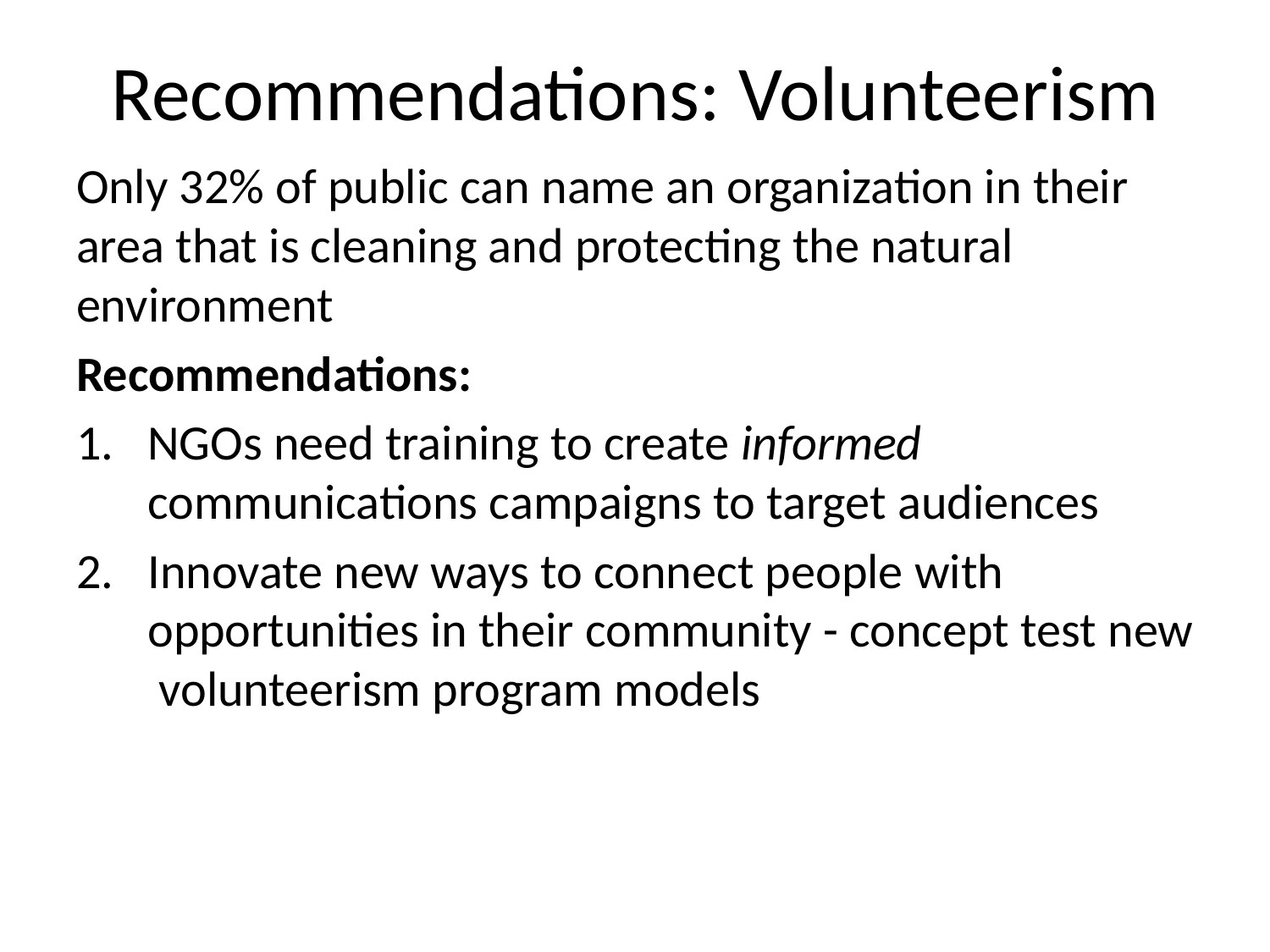

# Recommendations: Volunteerism
Only 32% of public can name an organization in their area that is cleaning and protecting the natural environment
Recommendations:
NGOs need training to create informed communications campaigns to target audiences
Innovate new ways to connect people with opportunities in their community - concept test new  volunteerism program models